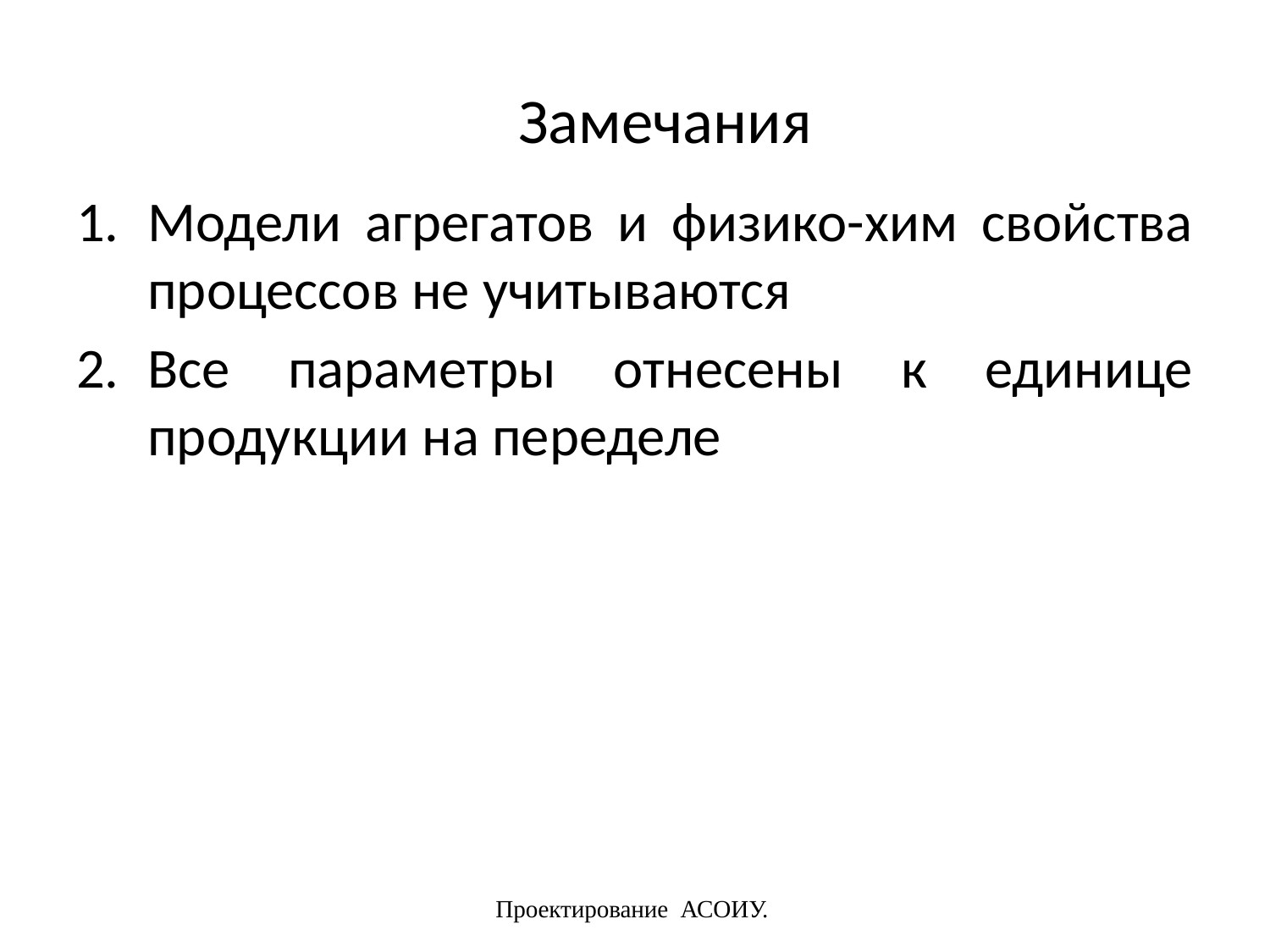

# Замечания
Модели агрегатов и физико-хим свойства процессов не учитываются
Все параметры отнесены к единице продукции на переделе

Проектирование  АСОИУ.